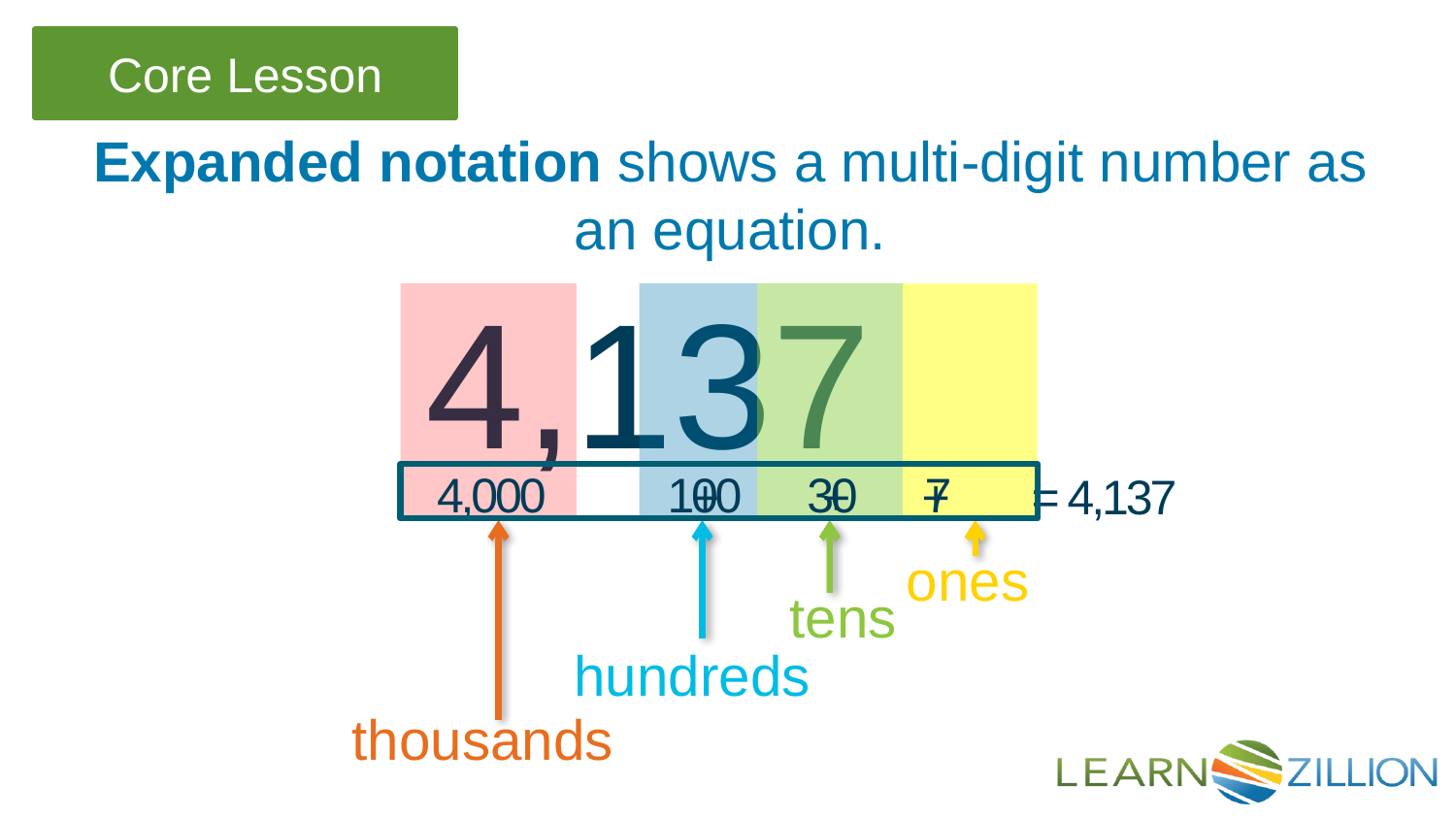

Expanded notation shows a multi-digit number as an equation.
4,137

4,000
100
30
7
 +          +       +        = 4,137

ones
tens
hundreds
thousands